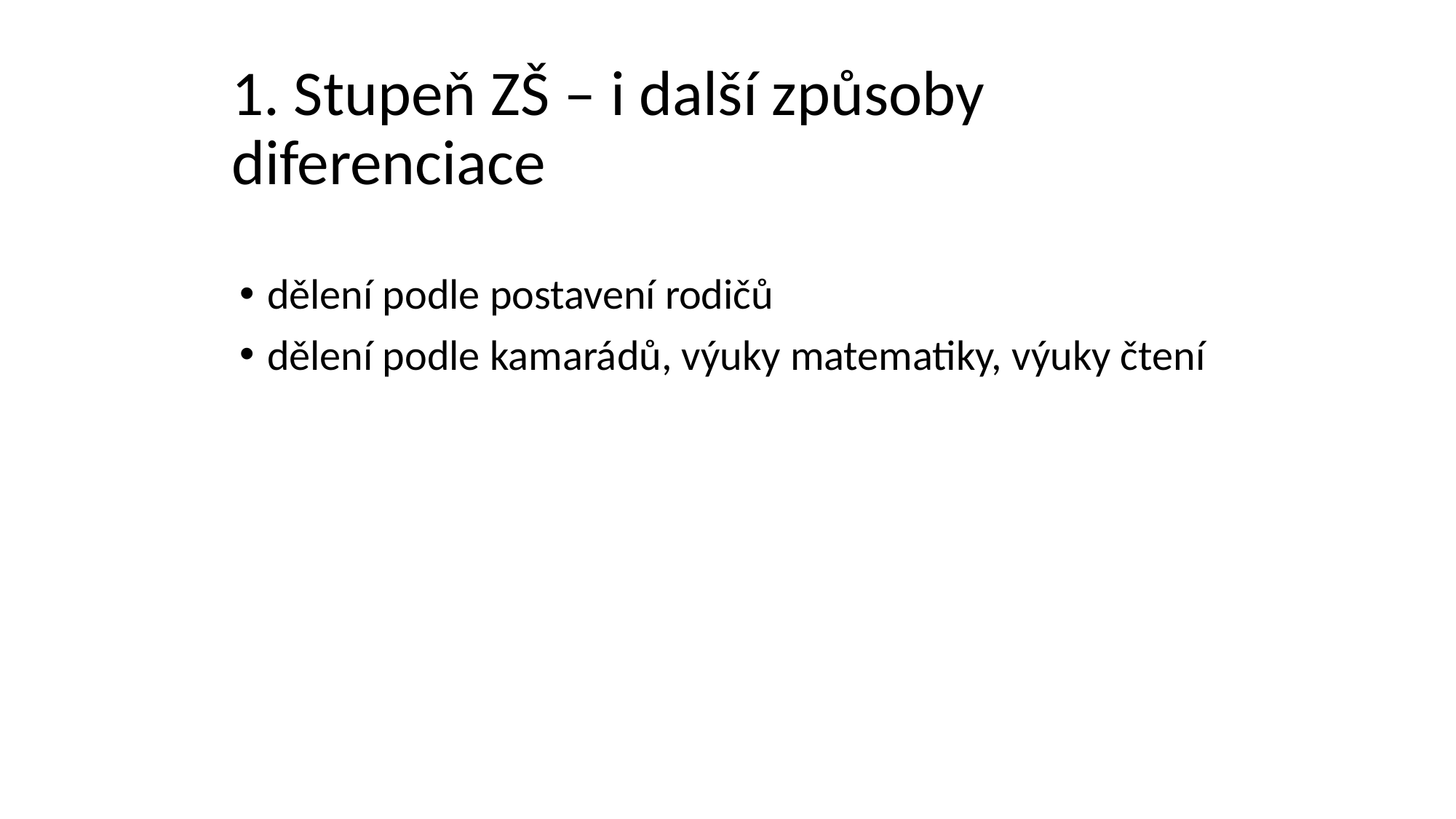

# 1. Stupeň ZŠ – i další způsoby diferenciace
dělení podle postavení rodičů
dělení podle kamarádů, výuky matematiky, výuky čtení